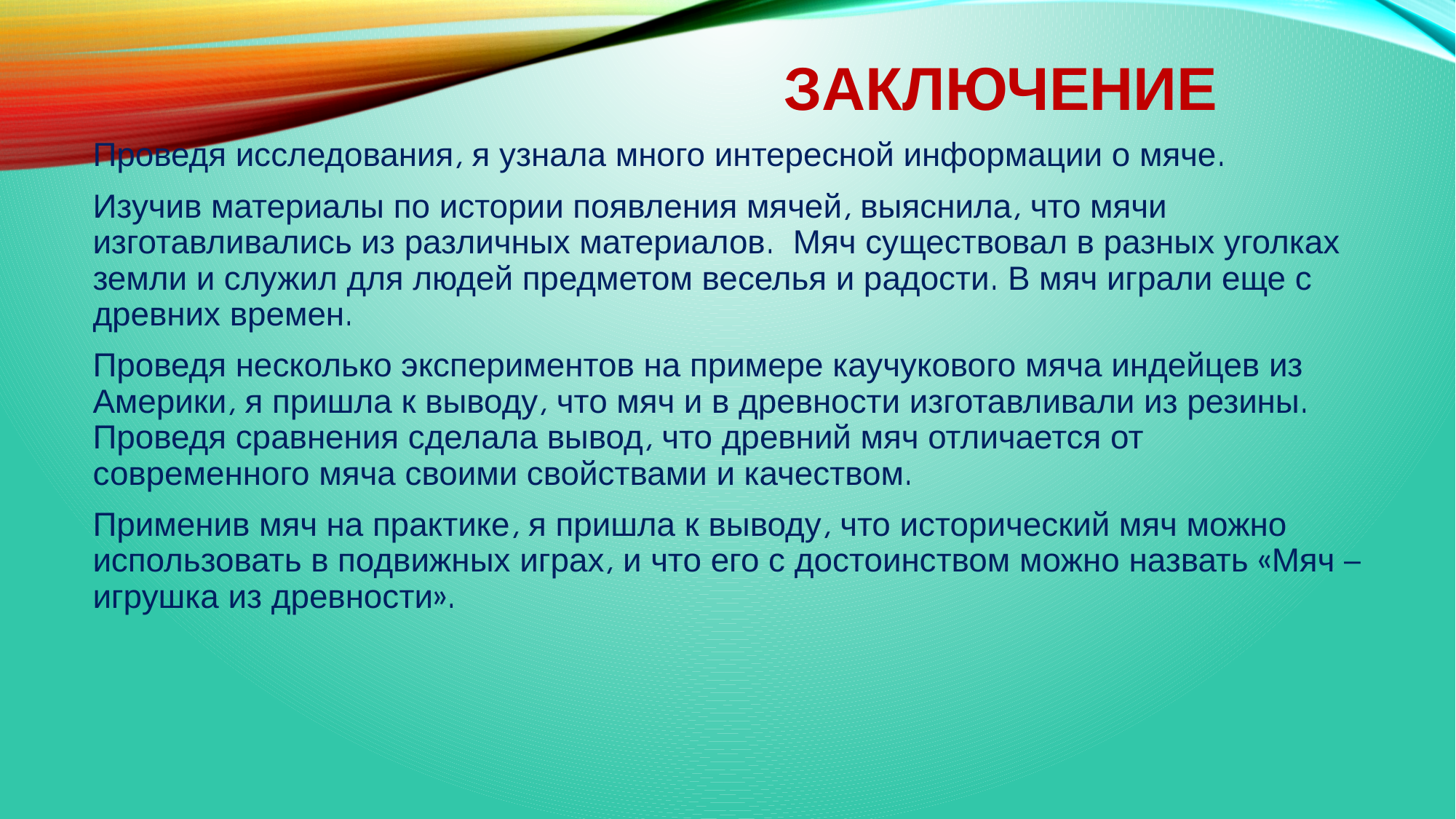

# Заключение
Проведя исследования, я узнала много интересной информации о мяче.
Изучив материалы по истории появления мячей, выяснила, что мячи изготавливались из различных материалов.  Мяч существовал в разных уголках земли и служил для людей предметом веселья и радости. В мяч играли еще с древних времен.
Проведя несколько экспериментов на примере каучукового мяча индейцев из Америки, я пришла к выводу, что мяч и в древности изготавливали из резины. Проведя сравнения сделала вывод, что древний мяч отличается от современного мяча своими свойствами и качеством.
Применив мяч на практике, я пришла к выводу, что исторический мяч можно использовать в подвижных играх, и что его с достоинством можно назвать «Мяч – игрушка из древности».